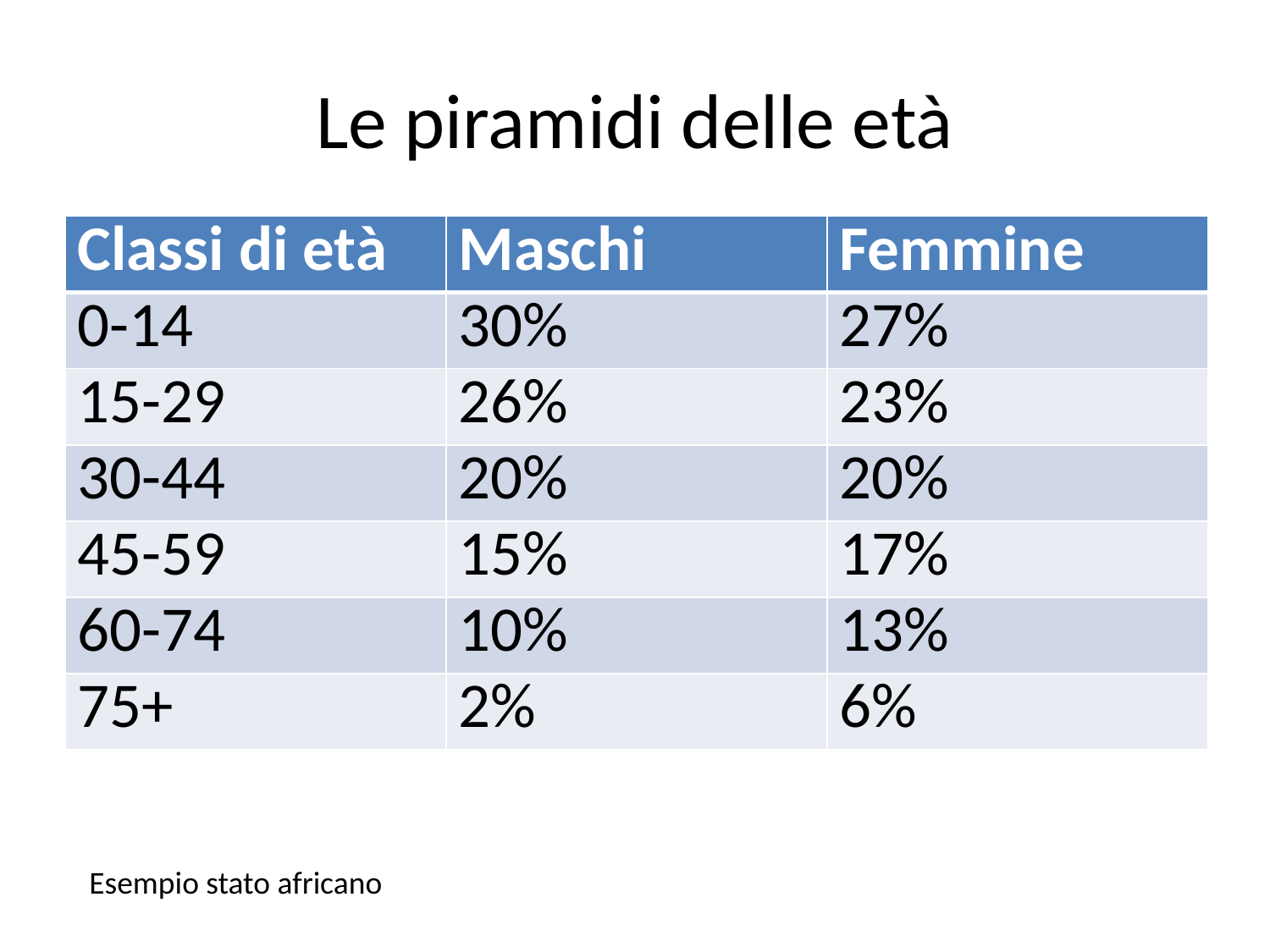

# Le piramidi delle età
| Classi di età | Maschi | Femmine |
| --- | --- | --- |
| 0-14 | 30% | 27% |
| 15-29 | 26% | 23% |
| 30-44 | 20% | 20% |
| 45-59 | 15% | 17% |
| 60-74 | 10% | 13% |
| 75+ | 2% | 6% |
Esempio stato africano